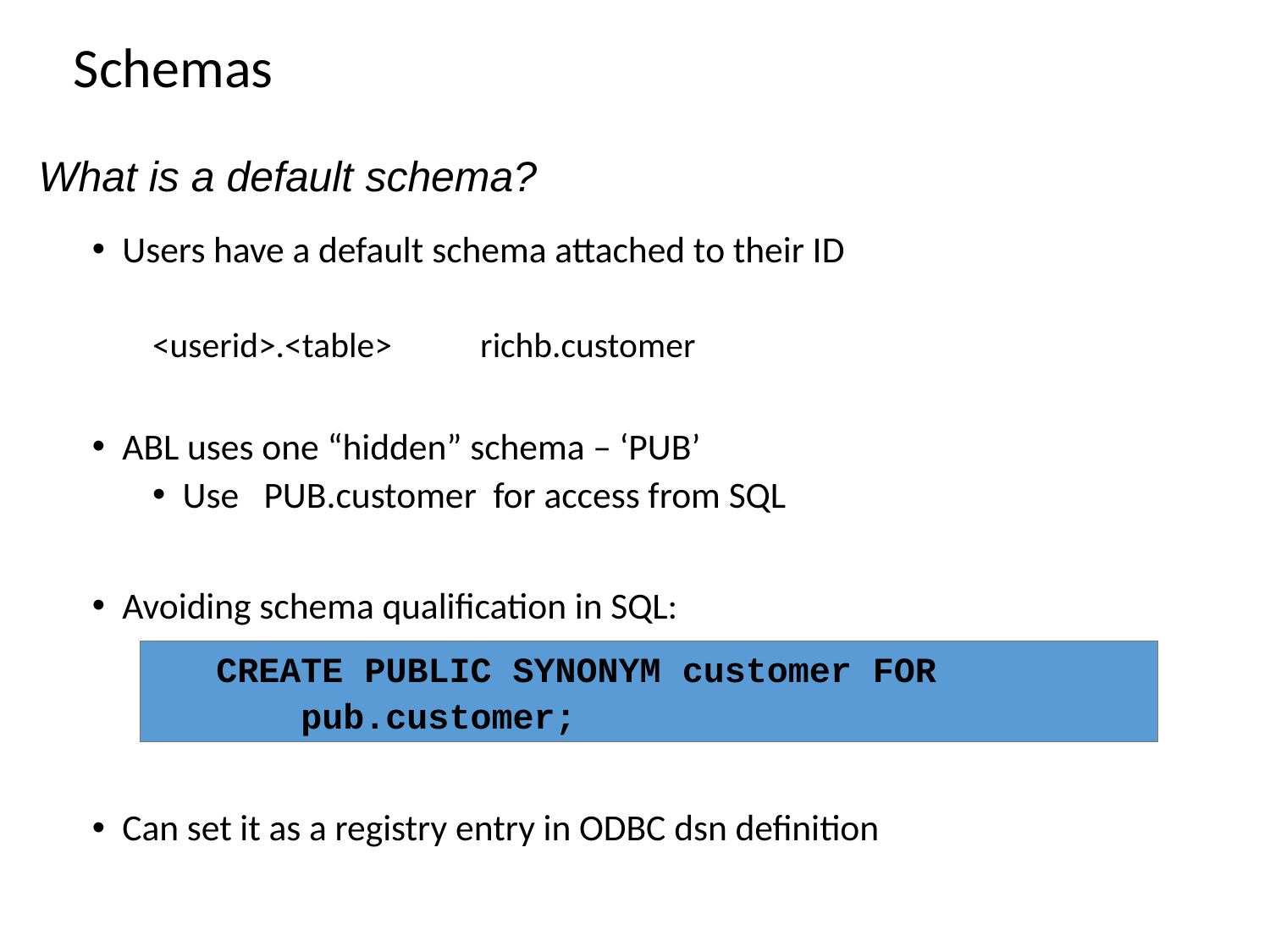

# Schemas
What is a default schema?
Users have a default schema attached to their ID

<userid>.<table>           richb.customer

ABL uses one “hidden” schema – ‘PUB’
Use   PUB.customer  for access from SQL

Avoiding schema qualification in SQL:

Can set it as a registry entry in ODBC dsn definition
CREATE PUBLIC SYNONYM customer FOR
    pub.customer;